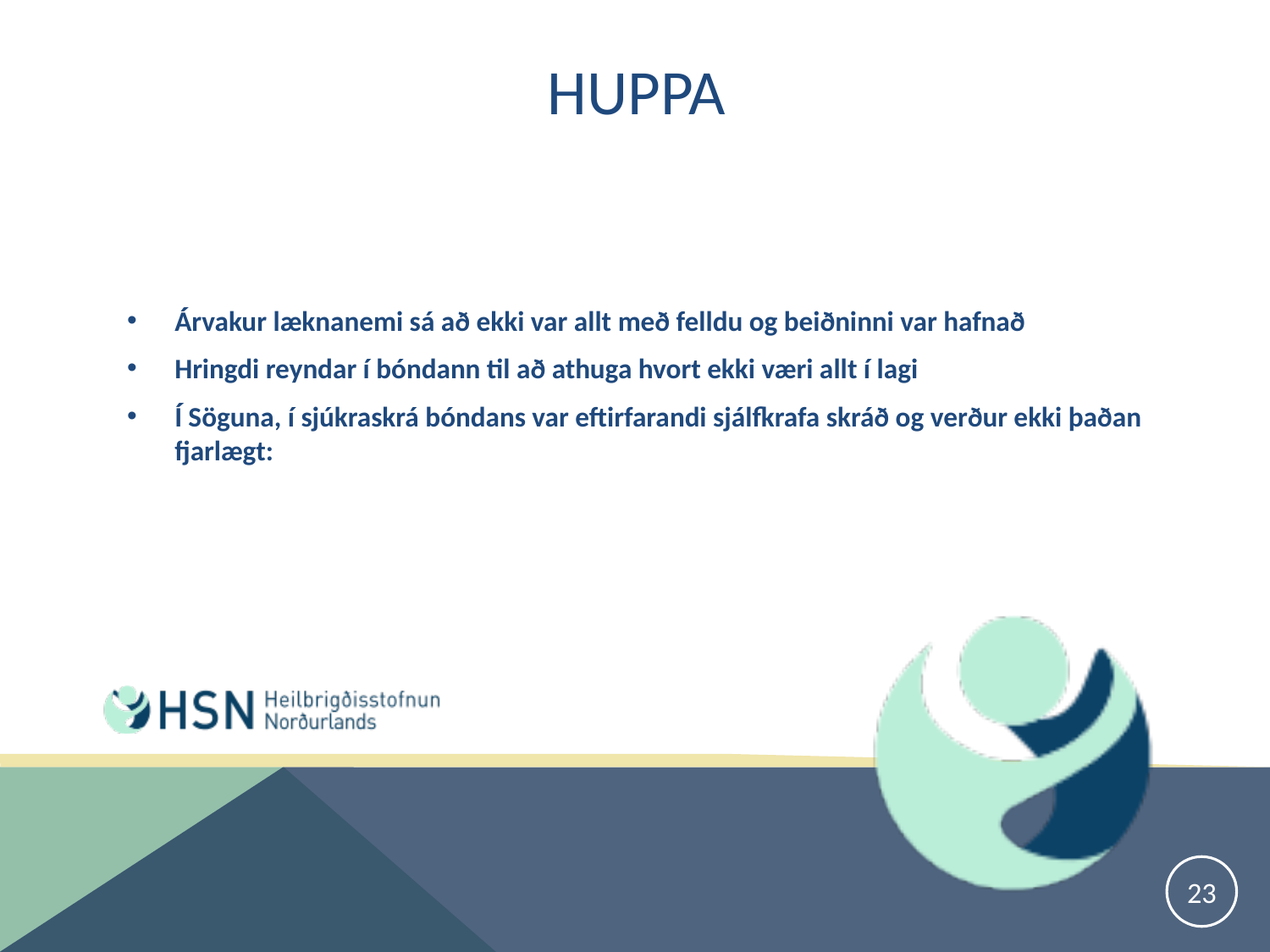

# Huppa

Árvakur læknanemi sá að ekki var allt með felldu og beiðninni var hafnað
Hringdi reyndar í bóndann til að athuga hvort ekki væri allt í lagi
Í Söguna, í sjúkraskrá bóndans var eftirfarandi sjálfkrafa skráð og verður ekki þaðan fjarlægt:

23